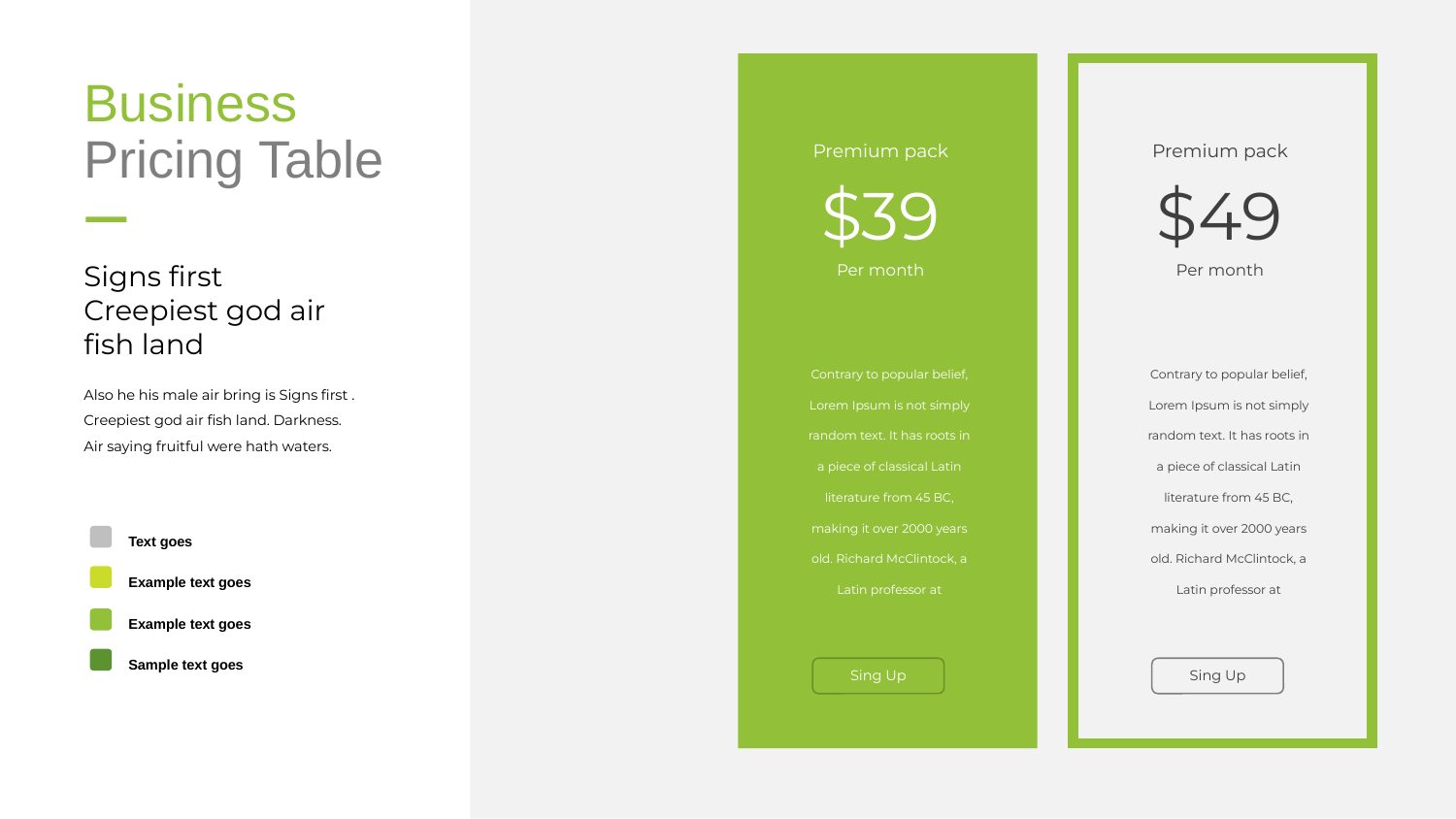

Business
Pricing Table
Premium pack
$39
Per month
Premium pack
$49
Per month

Signs first Creepiest god air fish land
Contrary to popular belief, Lorem Ipsum is not simply random text. It has roots in a piece of classical Latin literature from 45 BC, making it over 2000 years old. Richard McClintock, a Latin professor at
Contrary to popular belief, Lorem Ipsum is not simply random text. It has roots in a piece of classical Latin literature from 45 BC, making it over 2000 years old. Richard McClintock, a Latin professor at
Also he his male air bring is Signs first . Creepiest god air fish land. Darkness. Air saying fruitful were hath waters.
Text goes

Example text goes

Example text goes

Sample text goes

Sing Up
Sing Up